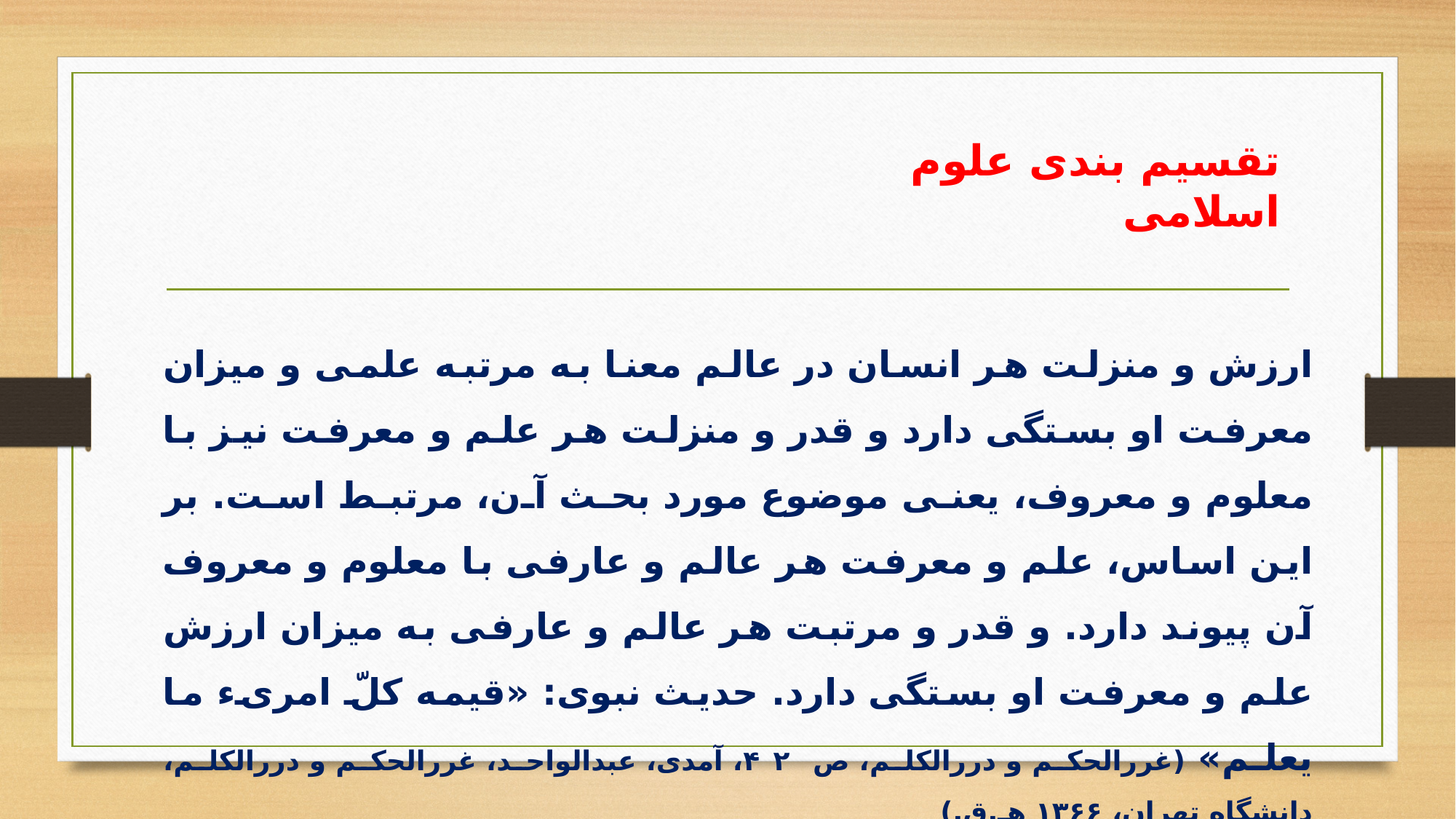

تقسیم بندی علوم اسلامی
ارزش و منزلت هر انسان در عالم معنا به مرتبه علمی و میزان معرفت او بستگی دارد و قدر و منزلت هر علم و معرفت نیز با معلوم و معروف، یعنی موضوع مورد بحث آن، مرتبط است. بر این اساس، علم و معرفت هر عالم و عارفی با معلوم و معروف آن پیوند دارد. و قدر و مرتبت هر عالم و عارفی به میزان ارزش علم و معرفت او بستگی دارد. حدیث نبوی: «قیمه کلّ امریء ما یعلم» (غررالحکم و دررالکلم، ص ۴۲، آمدی، عبدالواحد، غررالحکم و دررالکلم، دانشگاه تهران، ۱۳۶۶ هـ.ق.)